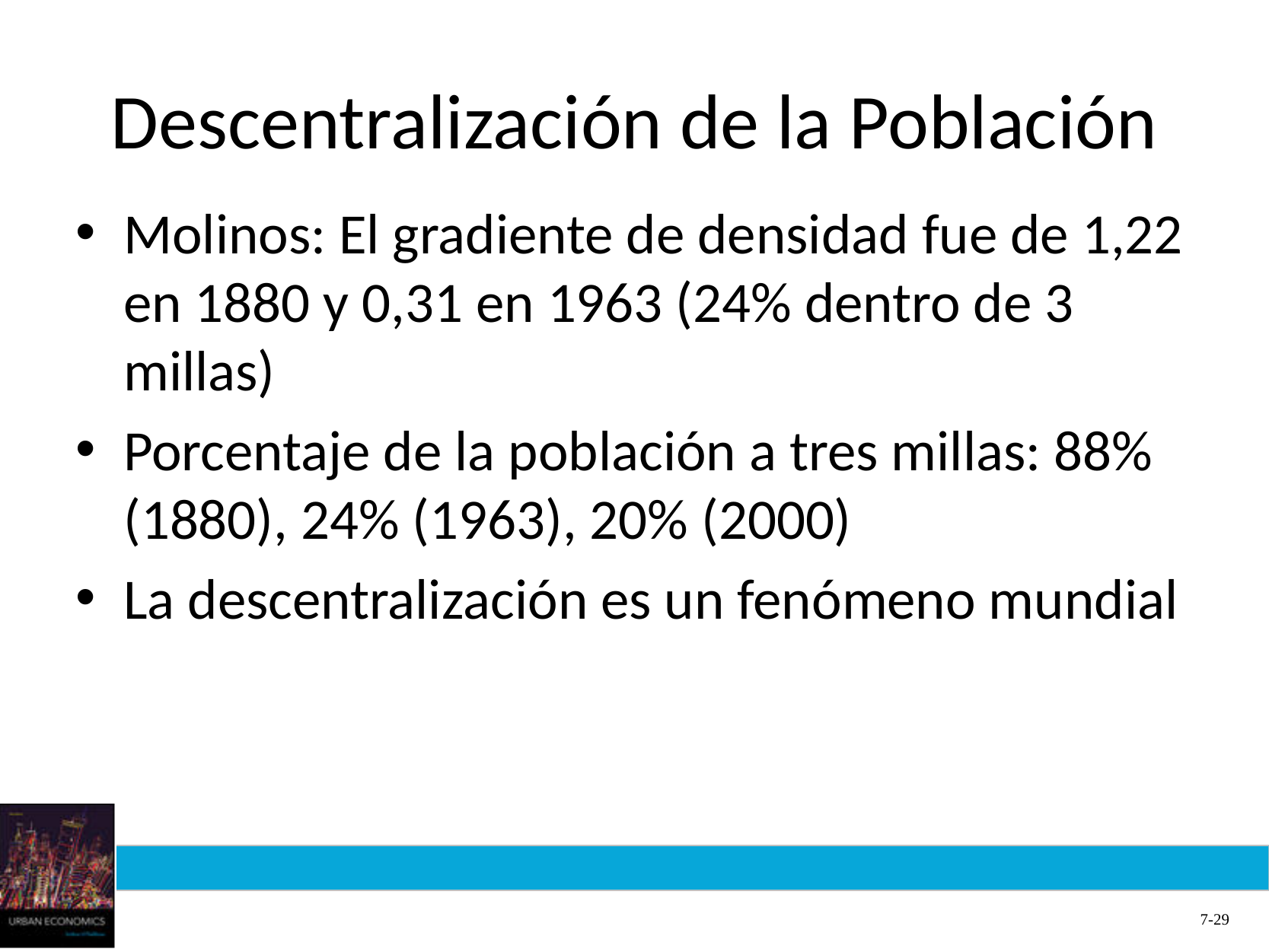

# Descentralización de la Población
Molinos: El gradiente de densidad fue de 1,22 en 1880 y 0,31 en 1963 (24% dentro de 3 millas)
Porcentaje de la población a tres millas: 88% (1880), 24% (1963), 20% (2000)
La descentralización es un fenómeno mundial
7-29